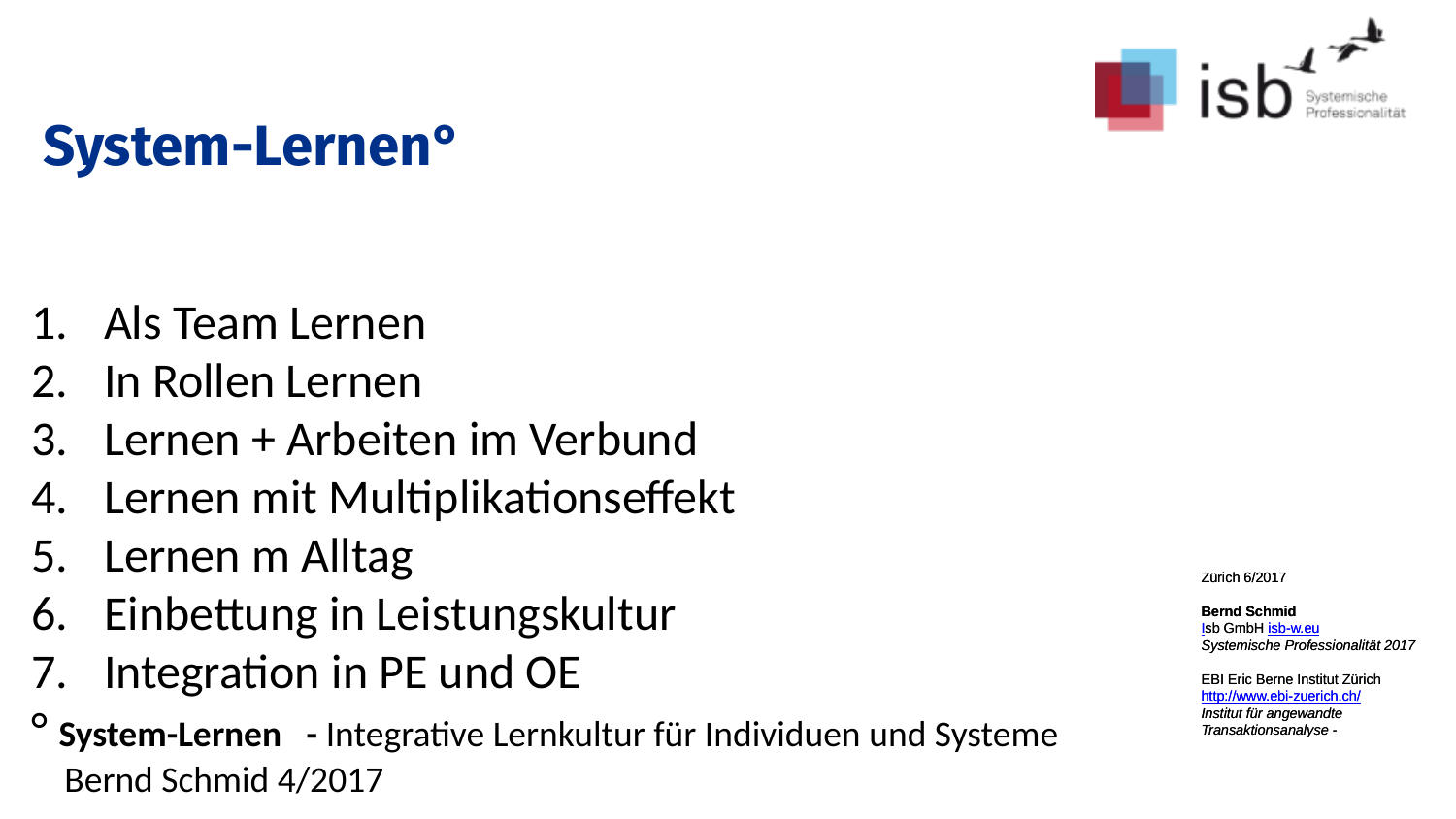

System-Lernen°
Als Team Lernen
In Rollen Lernen
Lernen + Arbeiten im Verbund
Lernen mit Multiplikationseffekt
Lernen m Alltag
Einbettung in Leistungskultur
Integration in PE und OE
° System-Lernen   - Integrative Lernkultur für Individuen und Systeme
    Bernd Schmid 4/2017

Zürich 6/2017
Bernd Schmid
Isb GmbH isb-w.eu
Systemische Professionalität 2017

EBI Eric Berne Institut Zürich
http://www.ebi-zuerich.ch/
Institut für angewandte Transaktionsanalyse -